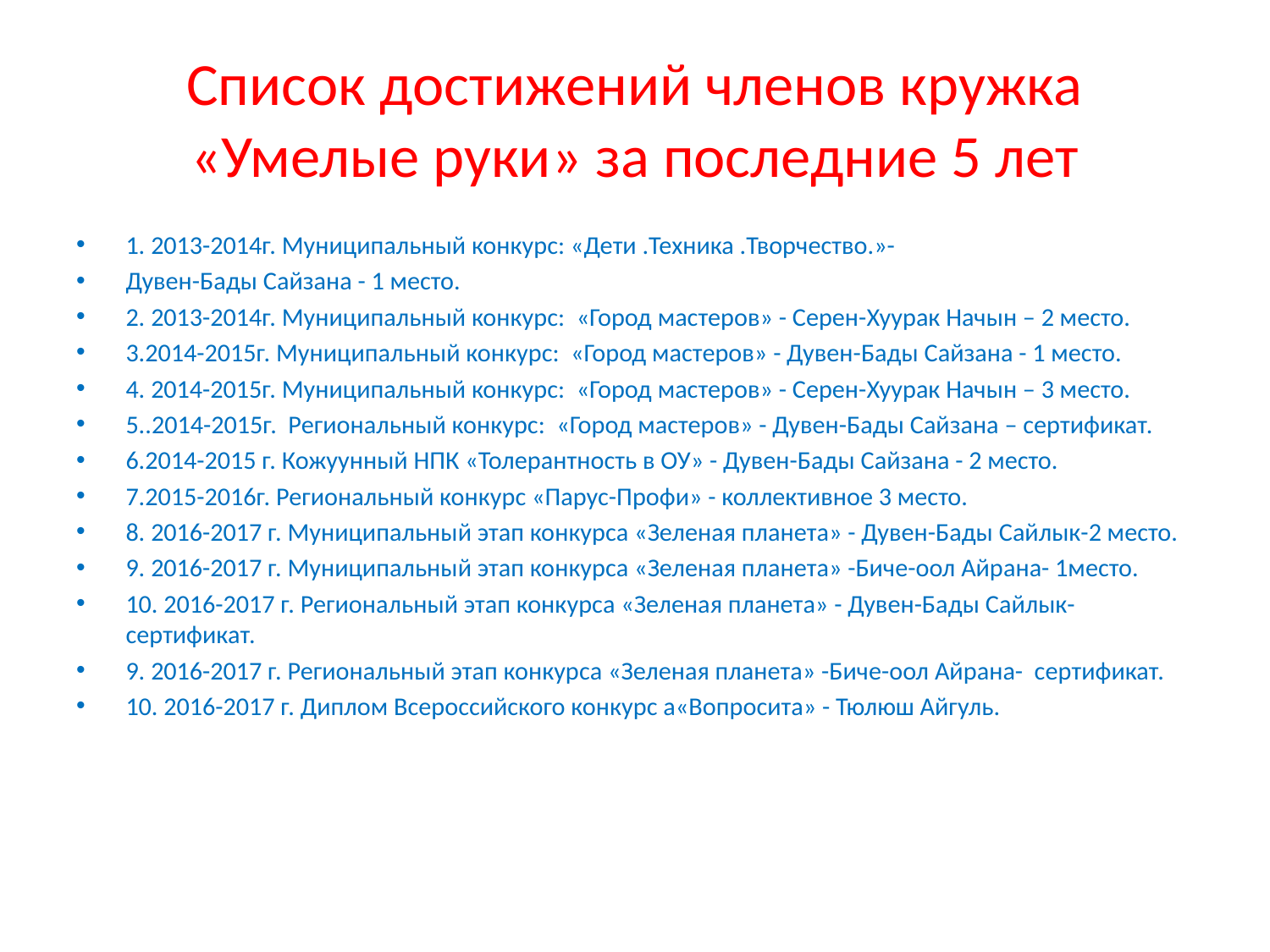

# Список достижений членов кружка «Умелые руки» за последние 5 лет
1. 2013-2014г. Муниципальный конкурс: «Дети .Техника .Творчество.»-
Дувен-Бады Сайзана - 1 место.
2. 2013-2014г. Муниципальный конкурс:  «Город мастеров» - Серен-Хуурак Начын – 2 место.
3.2014-2015г. Муниципальный конкурс:  «Город мастеров» - Дувен-Бады Сайзана - 1 место.
4. 2014-2015г. Муниципальный конкурс:  «Город мастеров» - Серен-Хуурак Начын – 3 место.
5..2014-2015г.  Региональный конкурс:  «Город мастеров» - Дувен-Бады Сайзана – сертификат.
6.2014-2015 г. Кожуунный НПК «Толерантность в ОУ» - Дувен-Бады Сайзана - 2 место.
7.2015-2016г. Региональный конкурс «Парус-Профи» - коллективное 3 место.
8. 2016-2017 г. Муниципальный этап конкурса «Зеленая планета» - Дувен-Бады Сайлык-2 место.
9. 2016-2017 г. Муниципальный этап конкурса «Зеленая планета» -Биче-оол Айрана- 1место.
10. 2016-2017 г. Региональный этап конкурса «Зеленая планета» - Дувен-Бады Сайлык-сертификат.
9. 2016-2017 г. Региональный этап конкурса «Зеленая планета» -Биче-оол Айрана-  сертификат.
10. 2016-2017 г. Диплом Всероссийского конкурс а«Вопросита» - Тюлюш Айгуль.